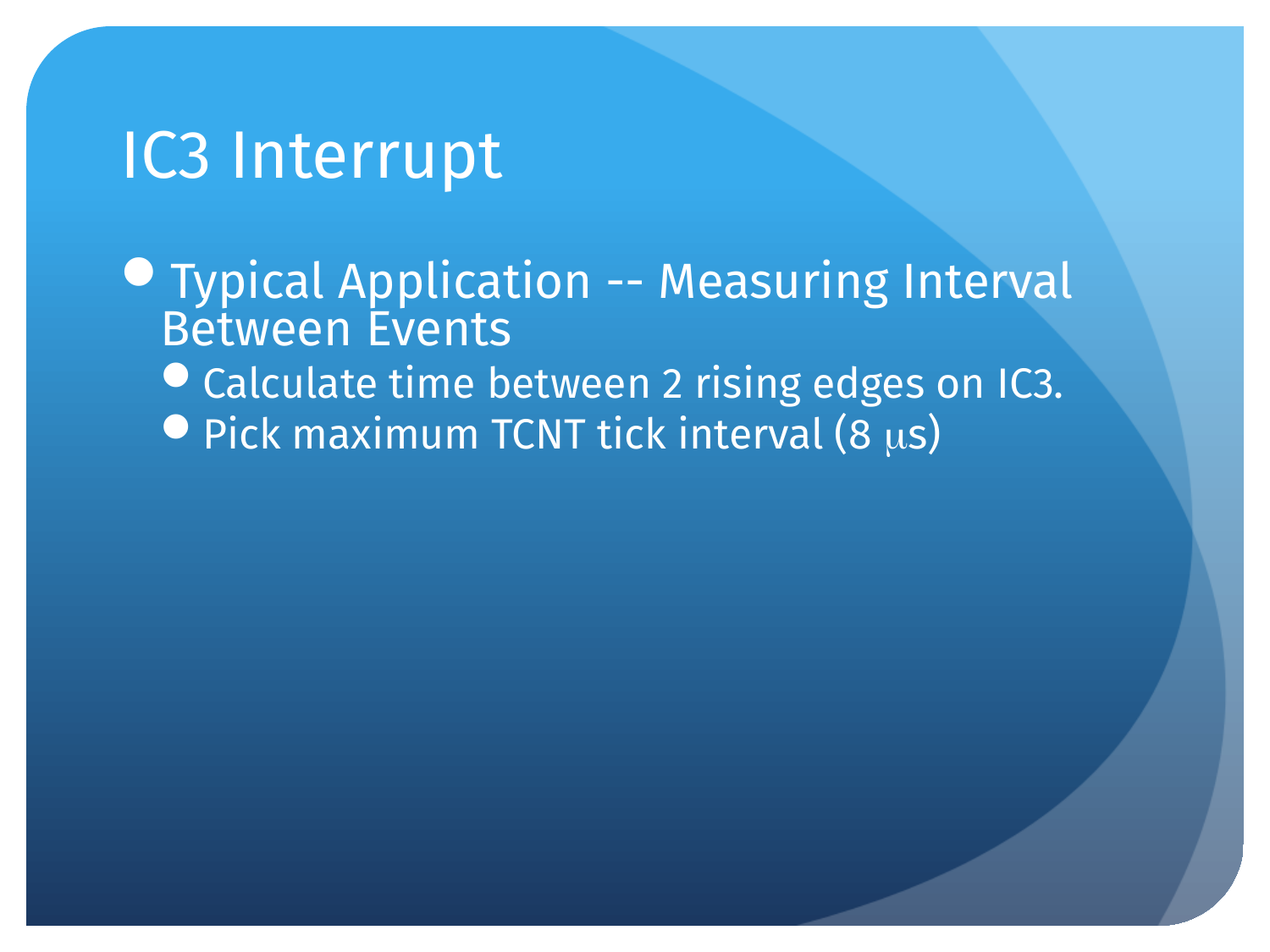

# IC3 Interrupt
Typical Application -- Measuring Interval Between Events
Calculate time between 2 rising edges on IC3.
Pick maximum TCNT tick interval (8 μs)